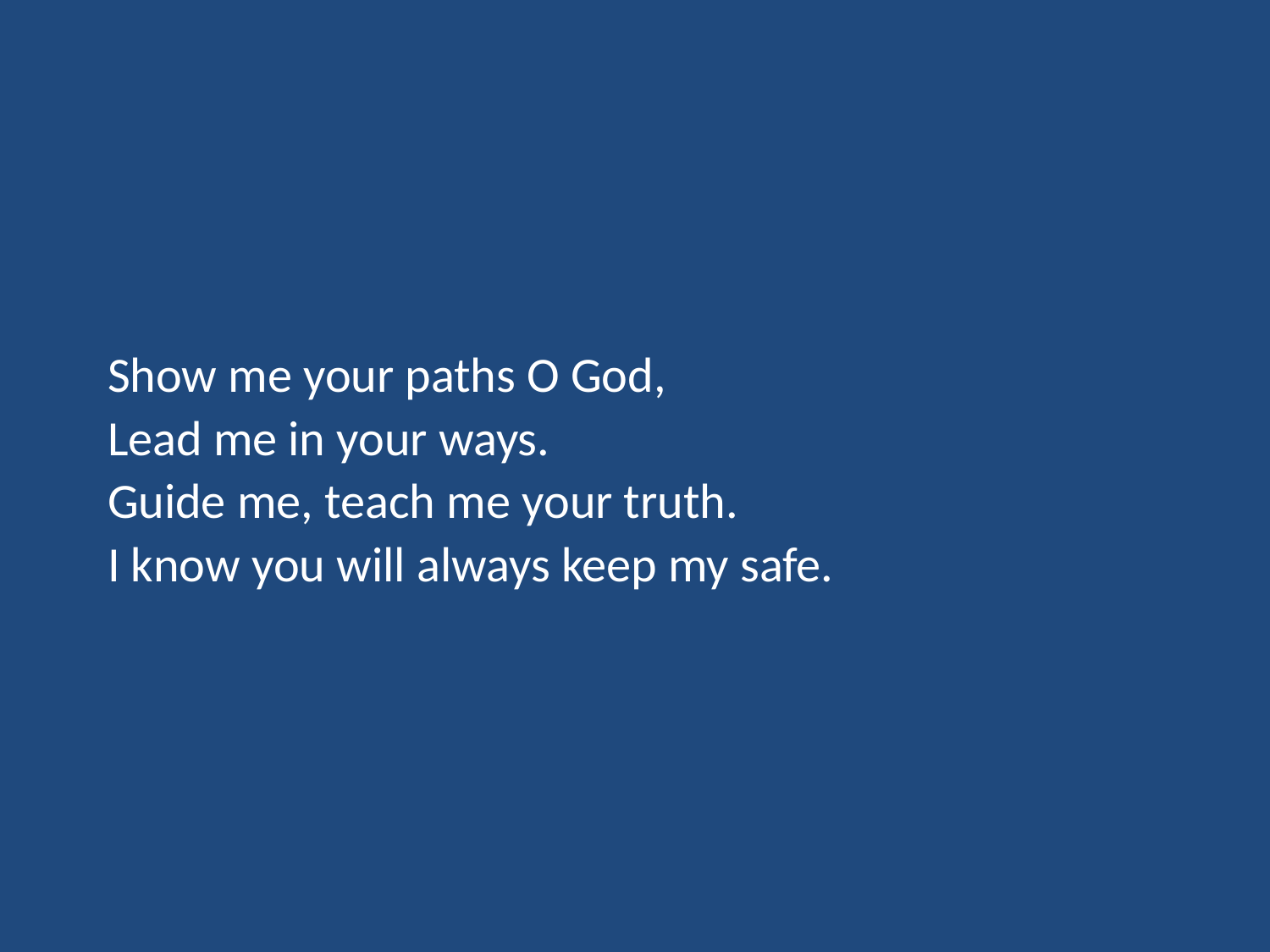

Show me your paths O God,
Lead me in your ways.
Guide me, teach me your truth.
I know you will always keep my safe.